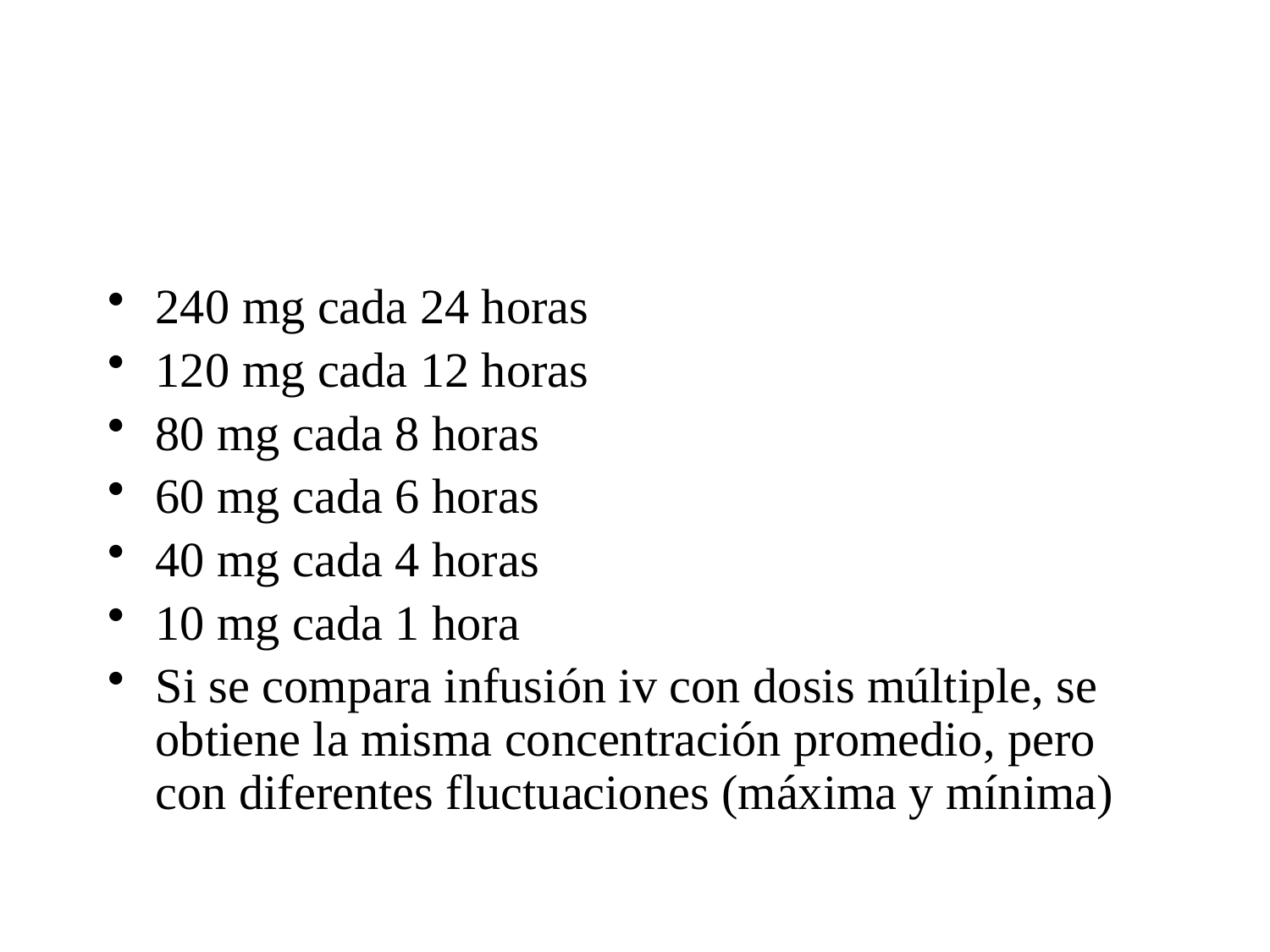

#
240 mg cada 24 horas
120 mg cada 12 horas
80 mg cada 8 horas
60 mg cada 6 horas
40 mg cada 4 horas
10 mg cada 1 hora
Si se compara infusión iv con dosis múltiple, se obtiene la misma concentración promedio, pero con diferentes fluctuaciones (máxima y mínima)